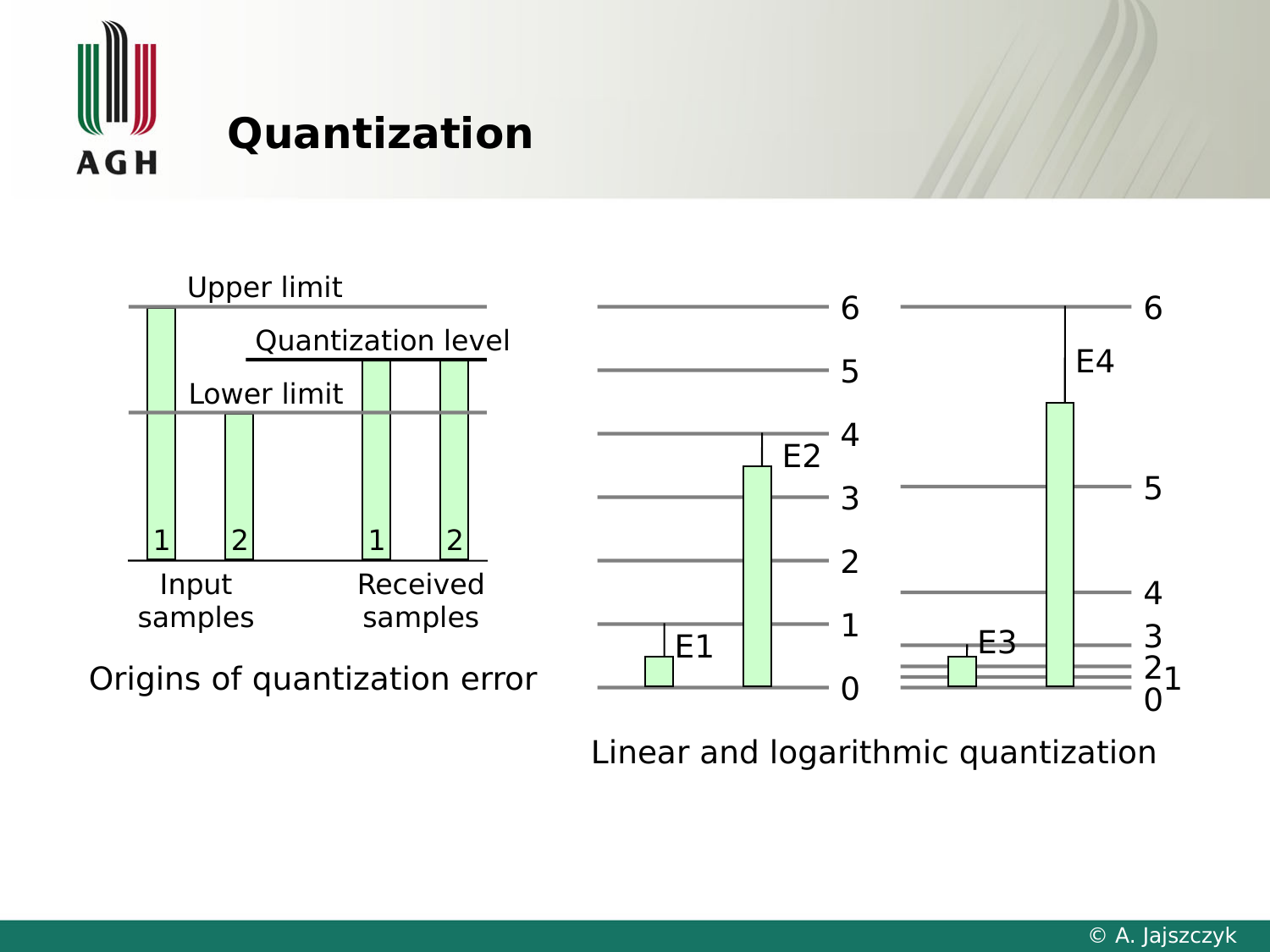

# Quantization
Upper limit

Quantization level

Lower limit

1
2
1
2
Input
samples
Received
samples

Origins of quantization error
6

5

4
E2

3

2

1
E1

0

Linear and logarithmic quantization
6

E4

5

4

3
E3
2

1

0